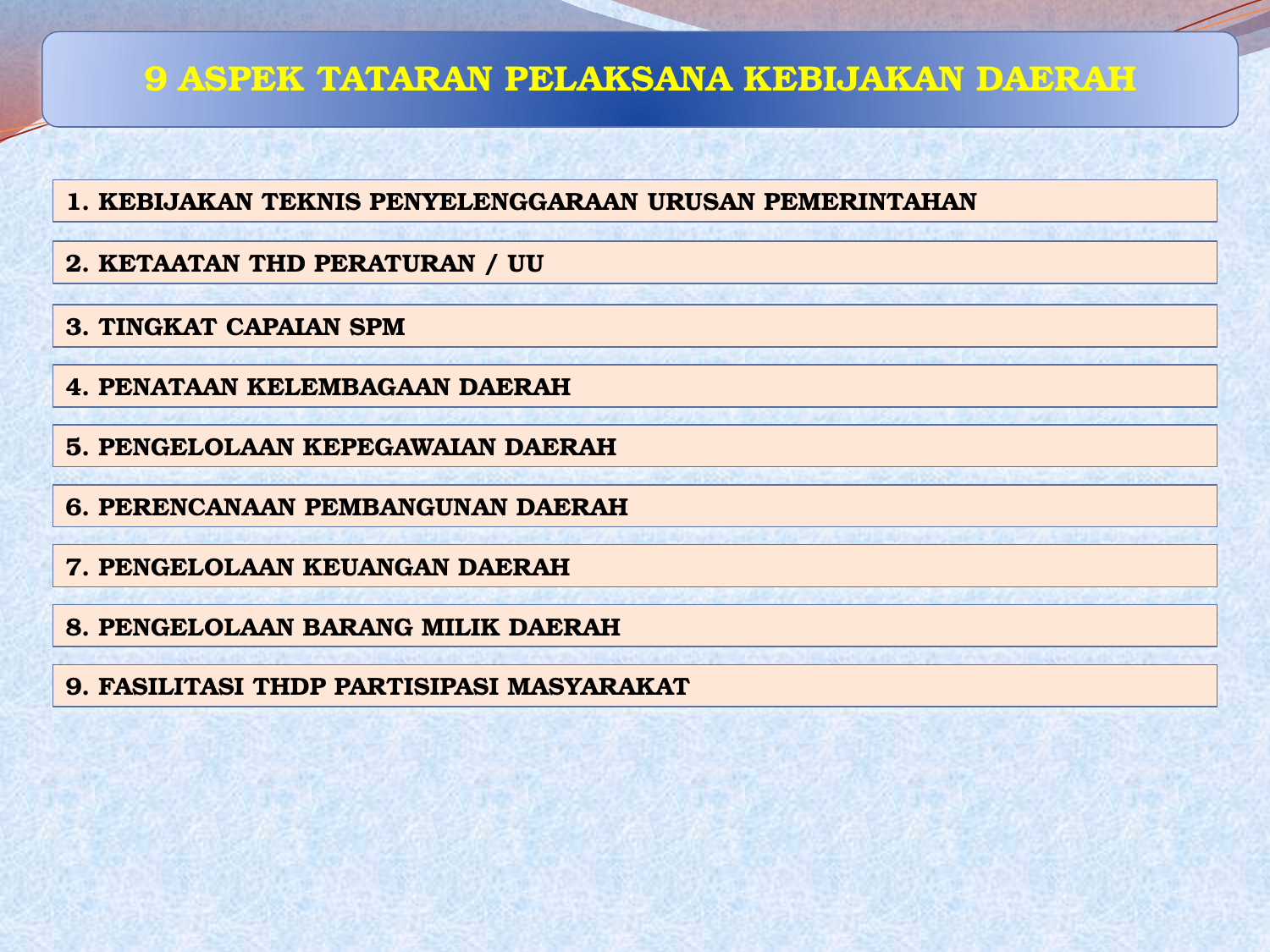

9 ASPEK TATARAN PELAKSANA KEBIJAKAN DAERAH

1. KEBIJAKAN TEKNIS PENYELENGGARAAN URUSAN PEMERINTAHAN
2. KETAATAN THD PERATURAN / UU
3. TINGKAT CAPAIAN SPM
4. PENATAAN KELEMBAGAAN DAERAH
5. PENGELOLAAN KEPEGAWAIAN DAERAH
6. PERENCANAAN PEMBANGUNAN DAERAH
7. PENGELOLAAN KEUANGAN DAERAH
8. PENGELOLAAN BARANG MILIK DAERAH
9. FASILITASI THDP PARTISIPASI MASYARAKAT